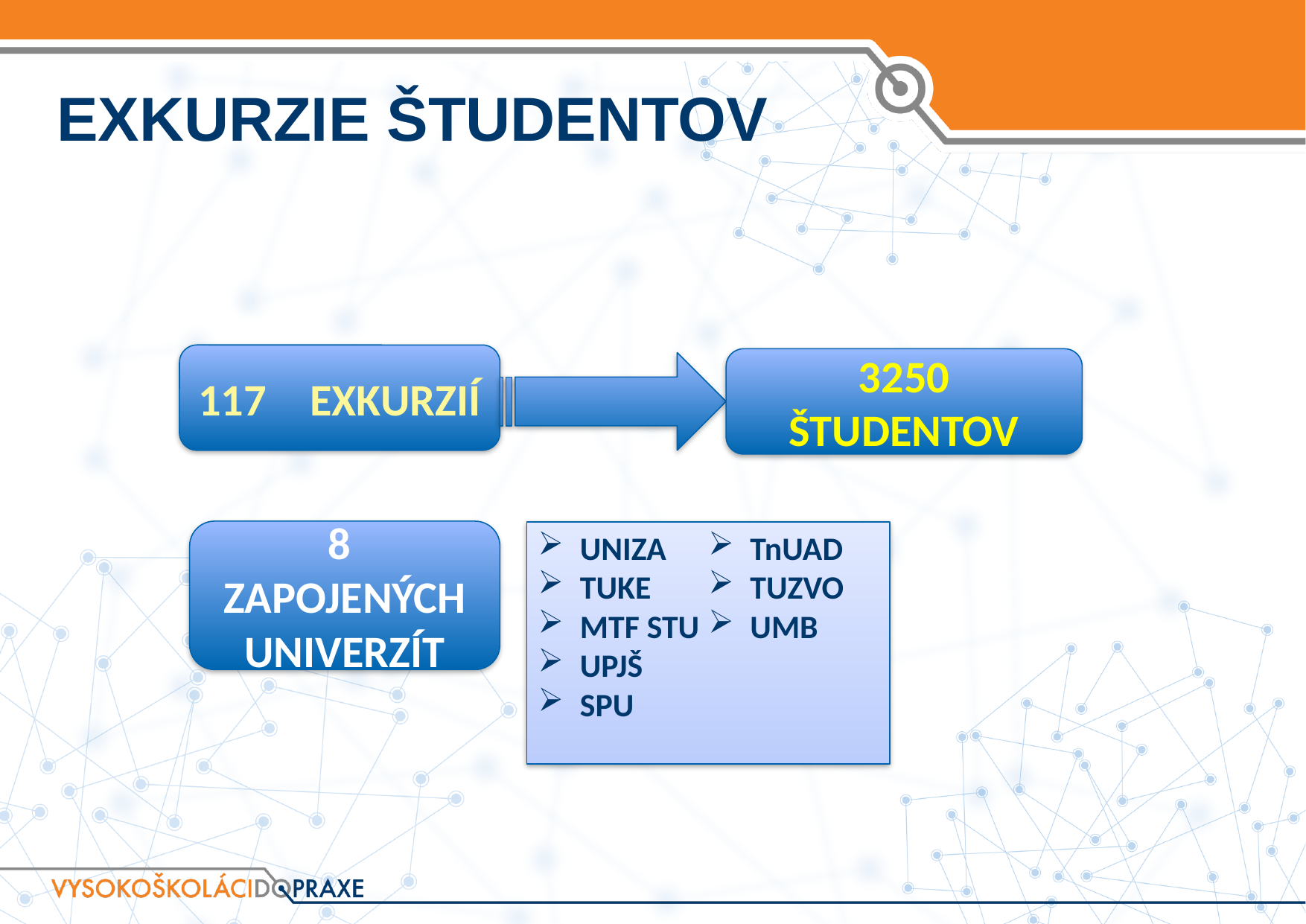

# EXKURZIE ŠTUDENTOV
117	EXKURZIÍ
3250
ŠTUDENTOV

8  ZAPOJENÝCH UNIVERZÍT
UNIZA
TUKE
MTF STU
UPJŠ
SPU
TnUAD
TUZVO
UMB